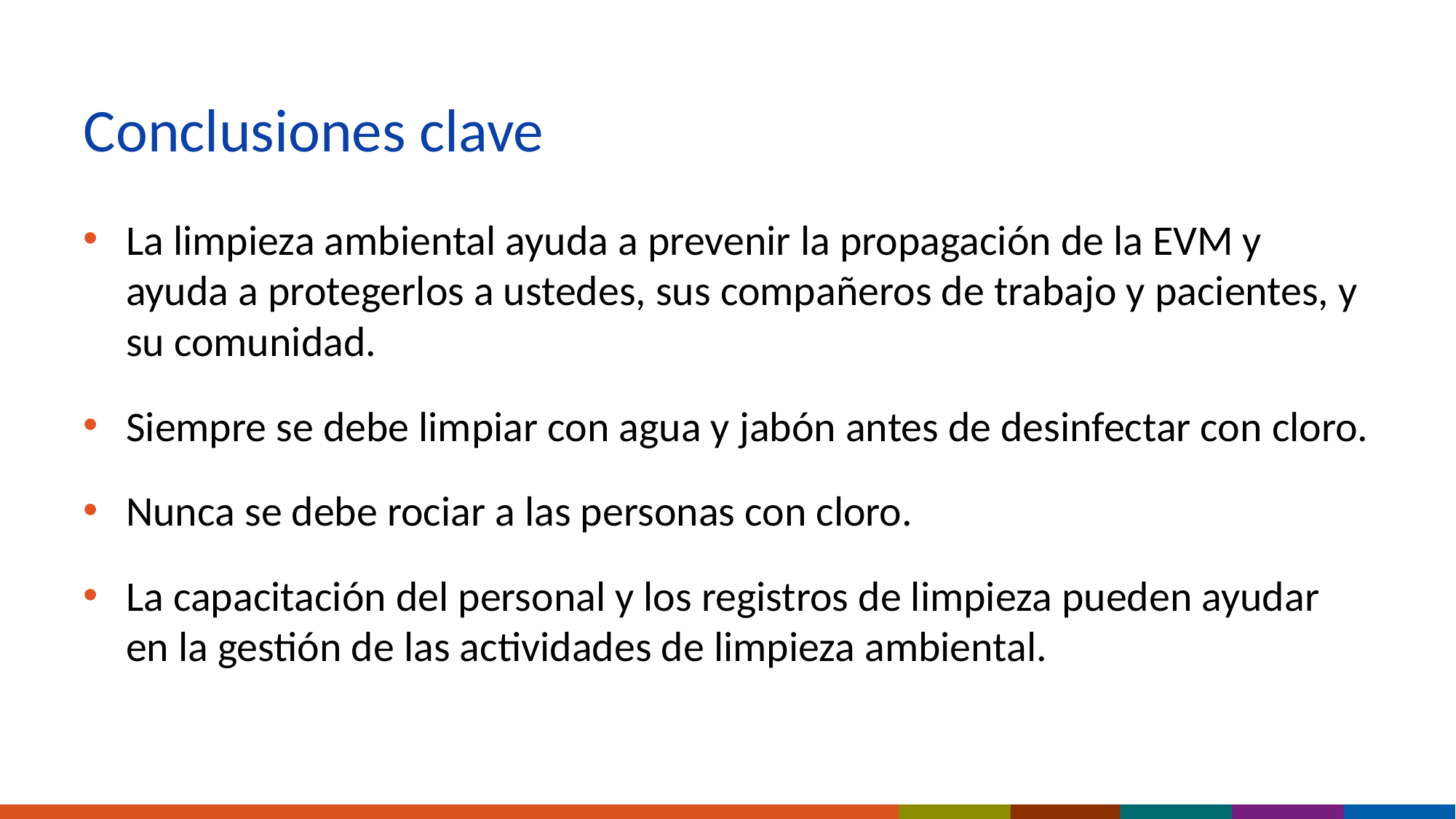

# Conclusiones clave
La limpieza ambiental ayuda a prevenir la propagación de la EVM y ayuda a protegerlos a ustedes, sus compañeros de trabajo y pacientes, y su comunidad.
Siempre se debe limpiar con agua y jabón antes de desinfectar con cloro.
Nunca se debe rociar a las personas con cloro.
La capacitación del personal y los registros de limpieza pueden ayudar en la gestión de las actividades de limpieza ambiental.